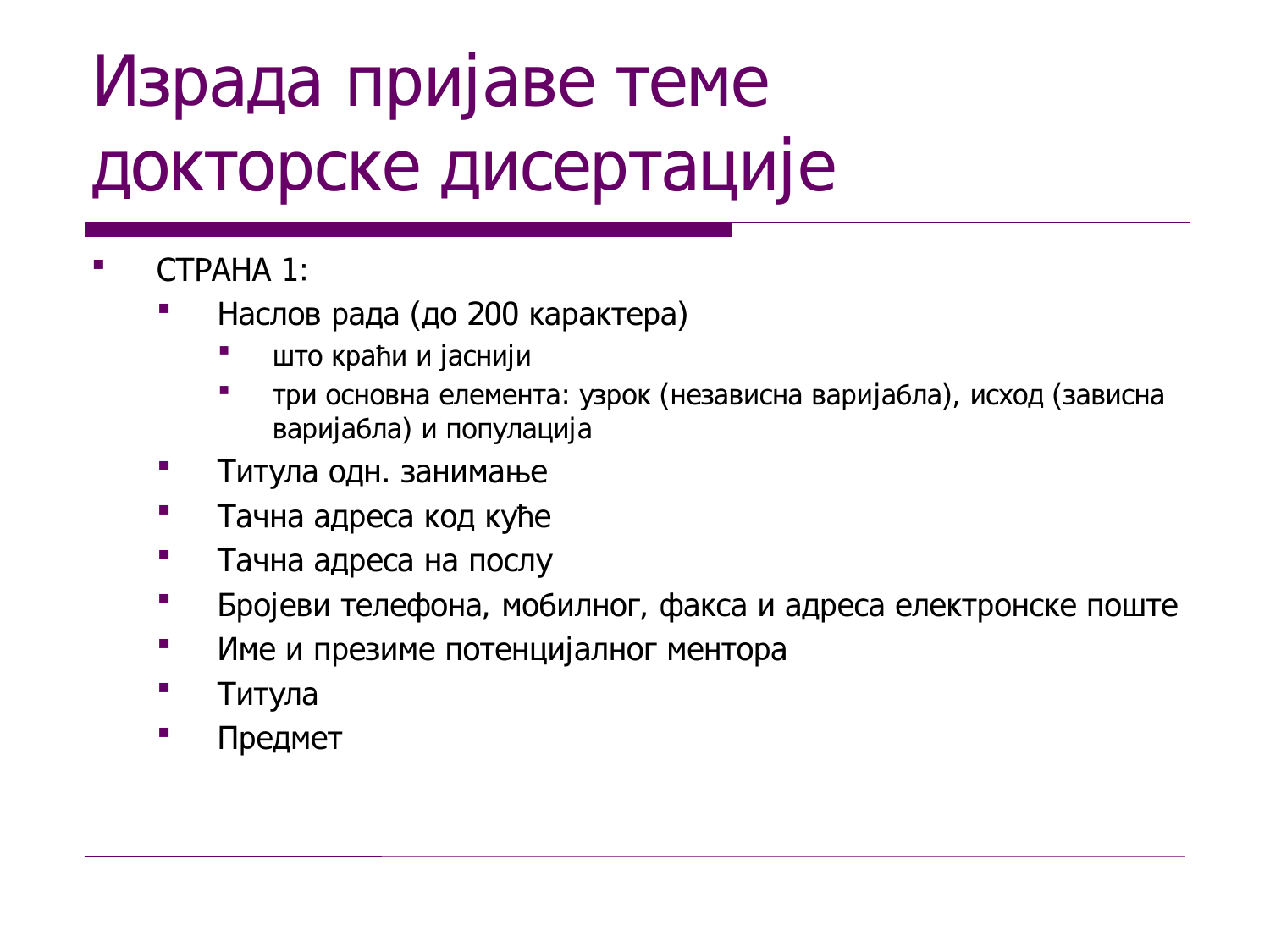

# Израда пријаве теме докторске дисертације
СТРАНА 1:
Наслов рада (до 200 карактера)
што краћи и јаснији
три основна елемента: узрок (независна вариjабла), исход (зависна варијабла) и популацијa
Титула одн. занимање
Тачна адреса код куће
Тачна адреса на послу
Бројеви телефона, мобилног, факса и адреса електронске поште
Име и презиме потенцијалног ментора
Титула
Предмет